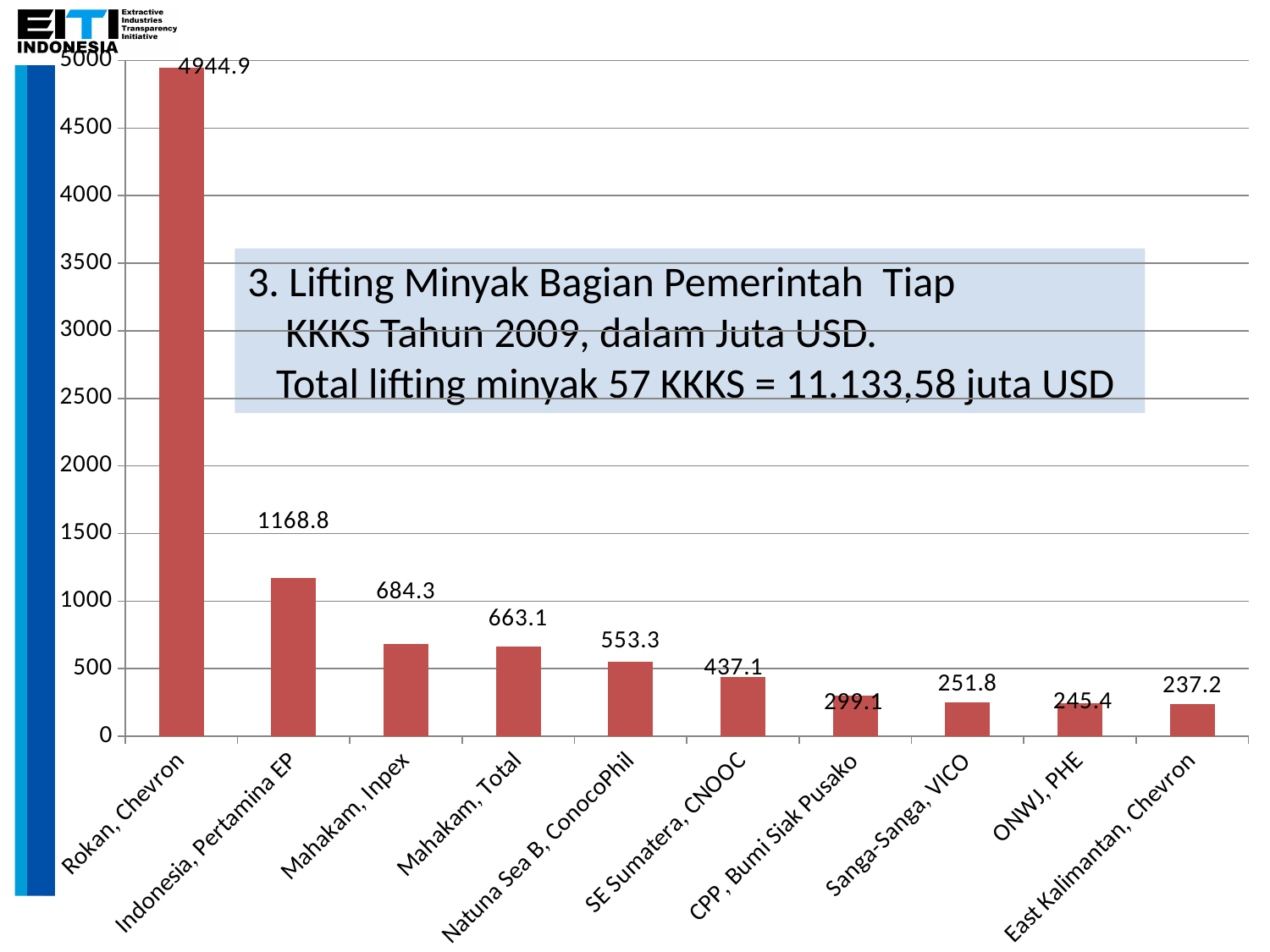

[unsupported chart]

3. Lifting Minyak Bagian Pemerintah  Tiap
    KKKS Tahun 2009, dalam Juta USD.
   Total lifting minyak 57 KKKS = 11.133,58 juta USD